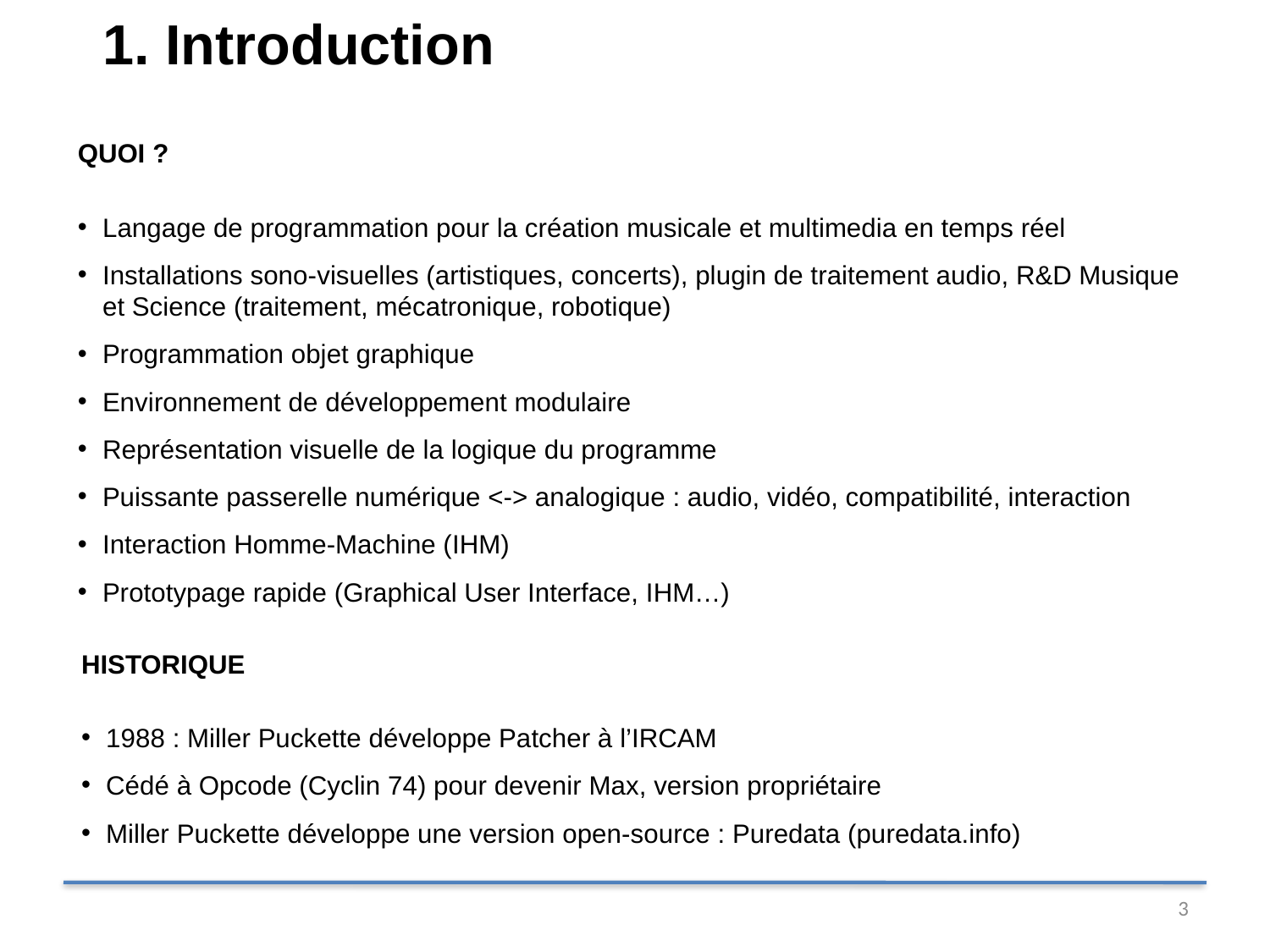

# 1. Introduction
QUOI ?

Langage de programmation pour la création musicale et multimedia en temps réel
Installations sono-visuelles (artistiques, concerts), plugin de traitement audio, R&D Musique et Science (traitement, mécatronique, robotique)
Programmation objet graphique
Environnement de développement modulaire
Représentation visuelle de la logique du programme
Puissante passerelle numérique <-> analogique : audio, vidéo, compatibilité, interaction
Interaction Homme-Machine (IHM)
Prototypage rapide (Graphical User Interface, IHM…)

HISTORIQUE

1988 : Miller Puckette développe Patcher à l’IRCAM
Cédé à Opcode (Cyclin 74) pour devenir Max, version propriétaire
Miller Puckette développe une version open-source : Puredata (puredata.info)
3